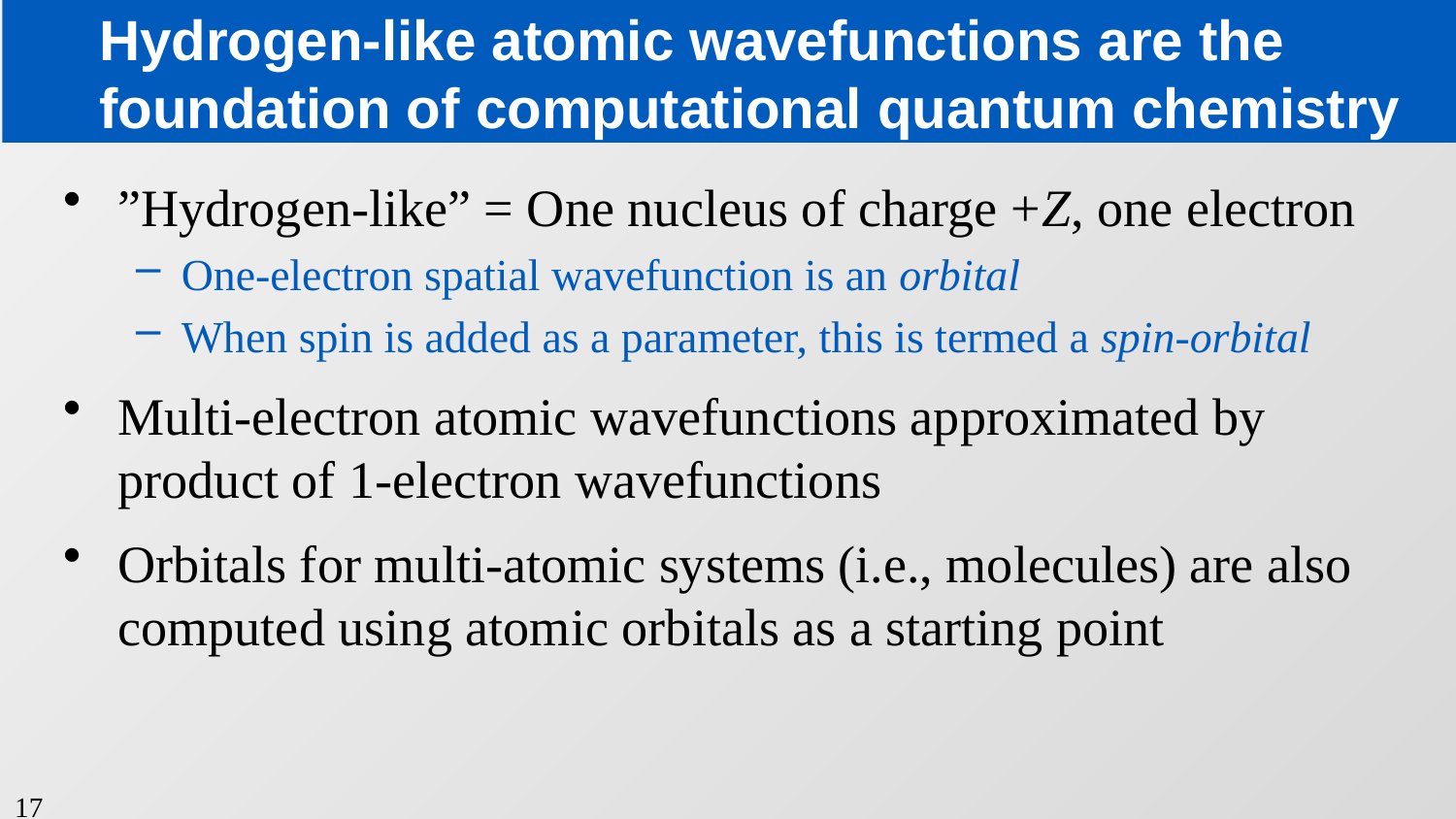

# Hydrogen-like atomic wavefunctions are the foundation of computational quantum chemistry
”Hydrogen-like” = One nucleus of charge +Z, one electron
One-electron spatial wavefunction is an orbital
When spin is added as a parameter, this is termed a spin-orbital
Multi-electron atomic wavefunctions approximated by product of 1-electron wavefunctions
Orbitals for multi-atomic systems (i.e., molecules) are also computed using atomic orbitals as a starting point

17